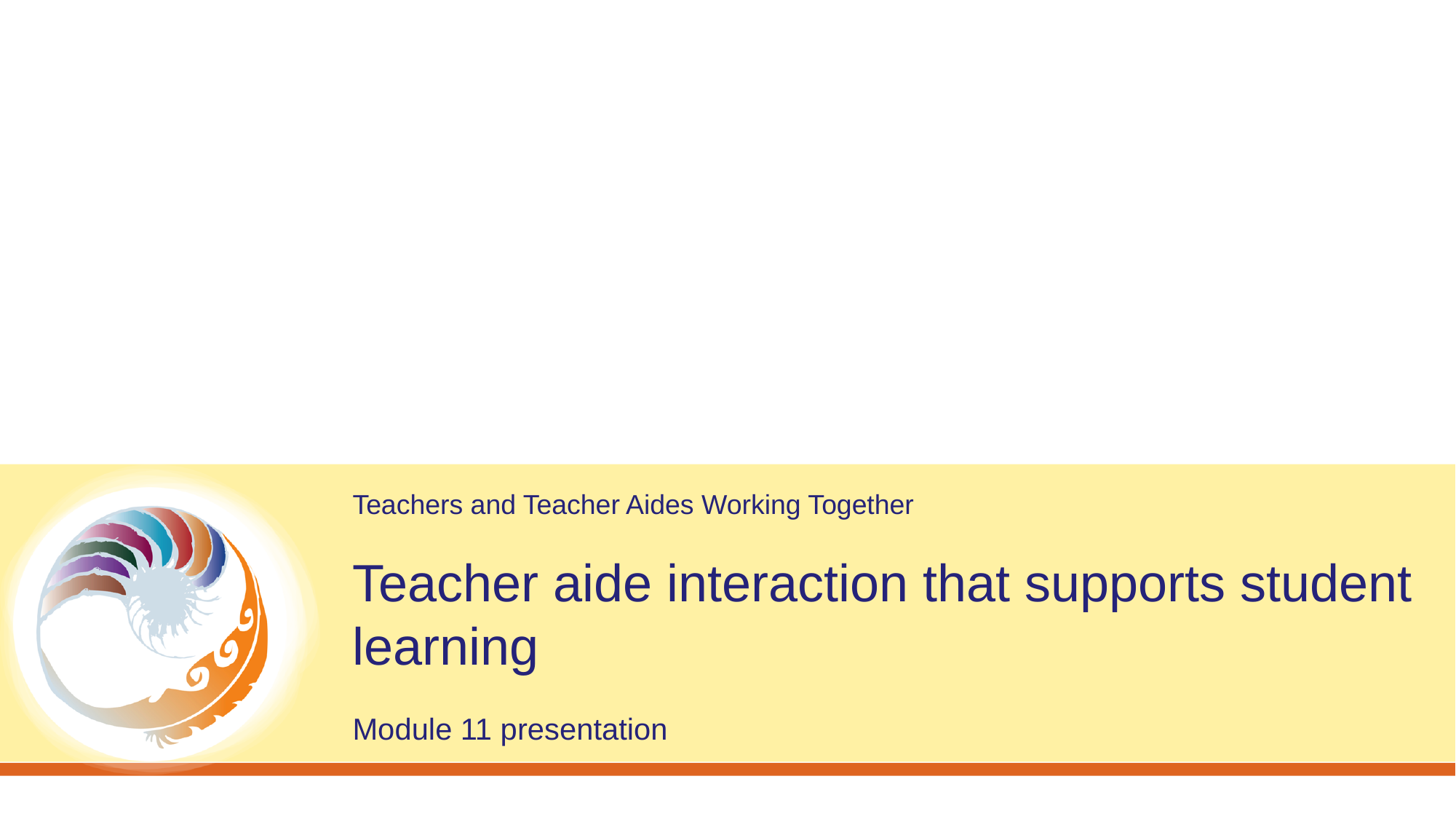

# Teacher aide interaction that supports student learning
Module 11 presentation